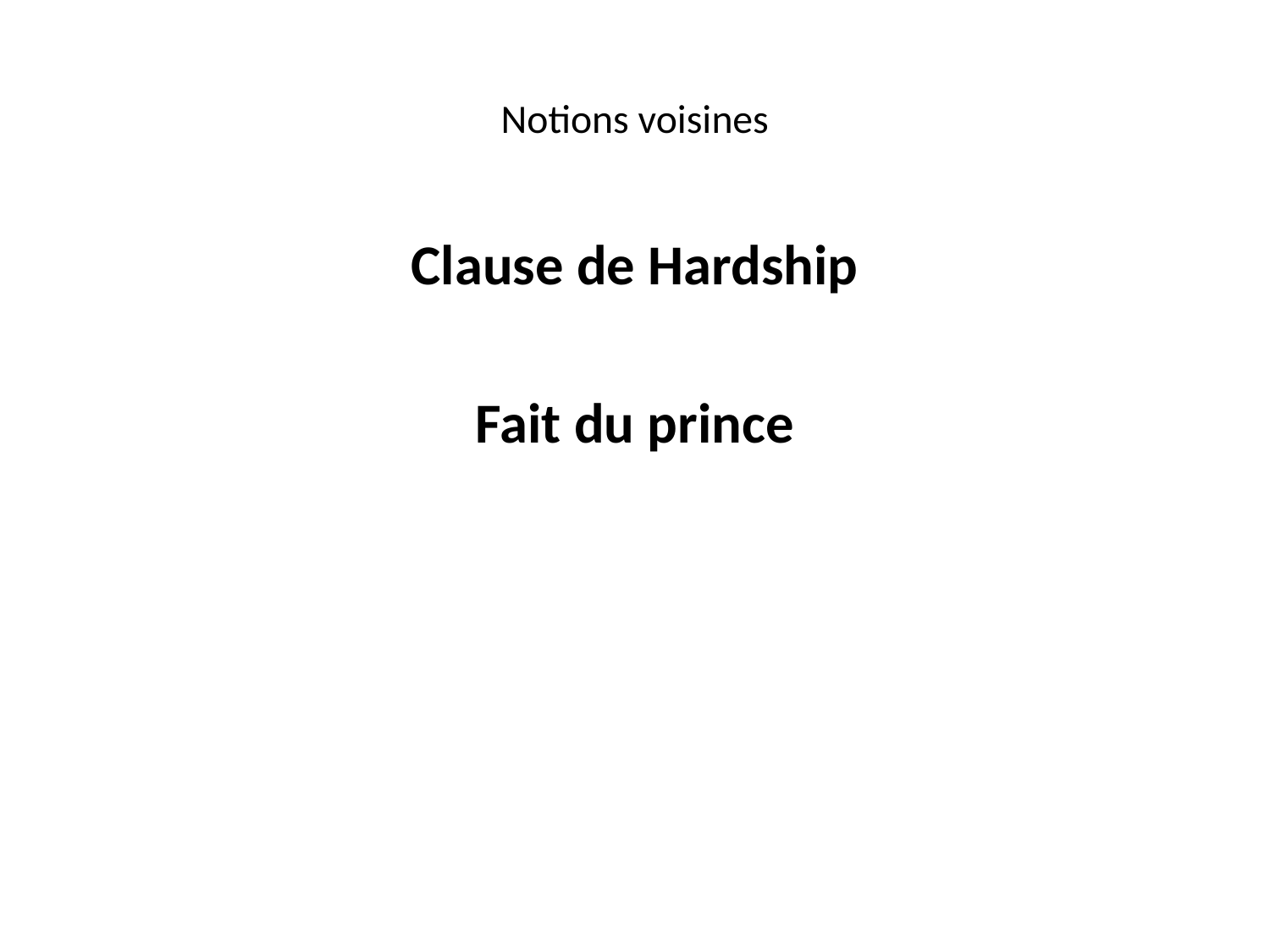

# Notions voisines
Clause de Hardship

Fait du prince